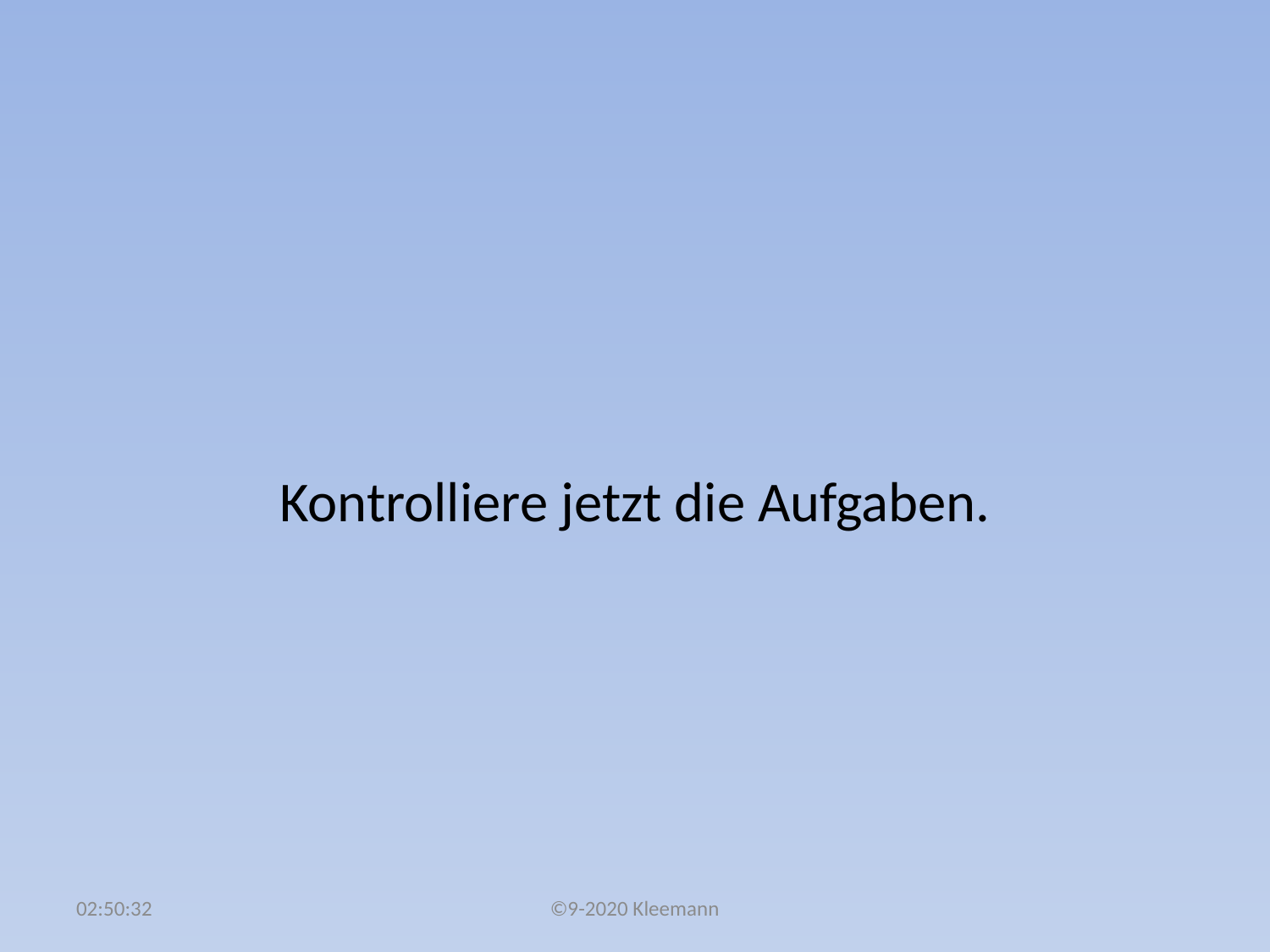

#

Kontrolliere jetzt die Aufgaben.

02:50:32
©9-2020 Kleemann